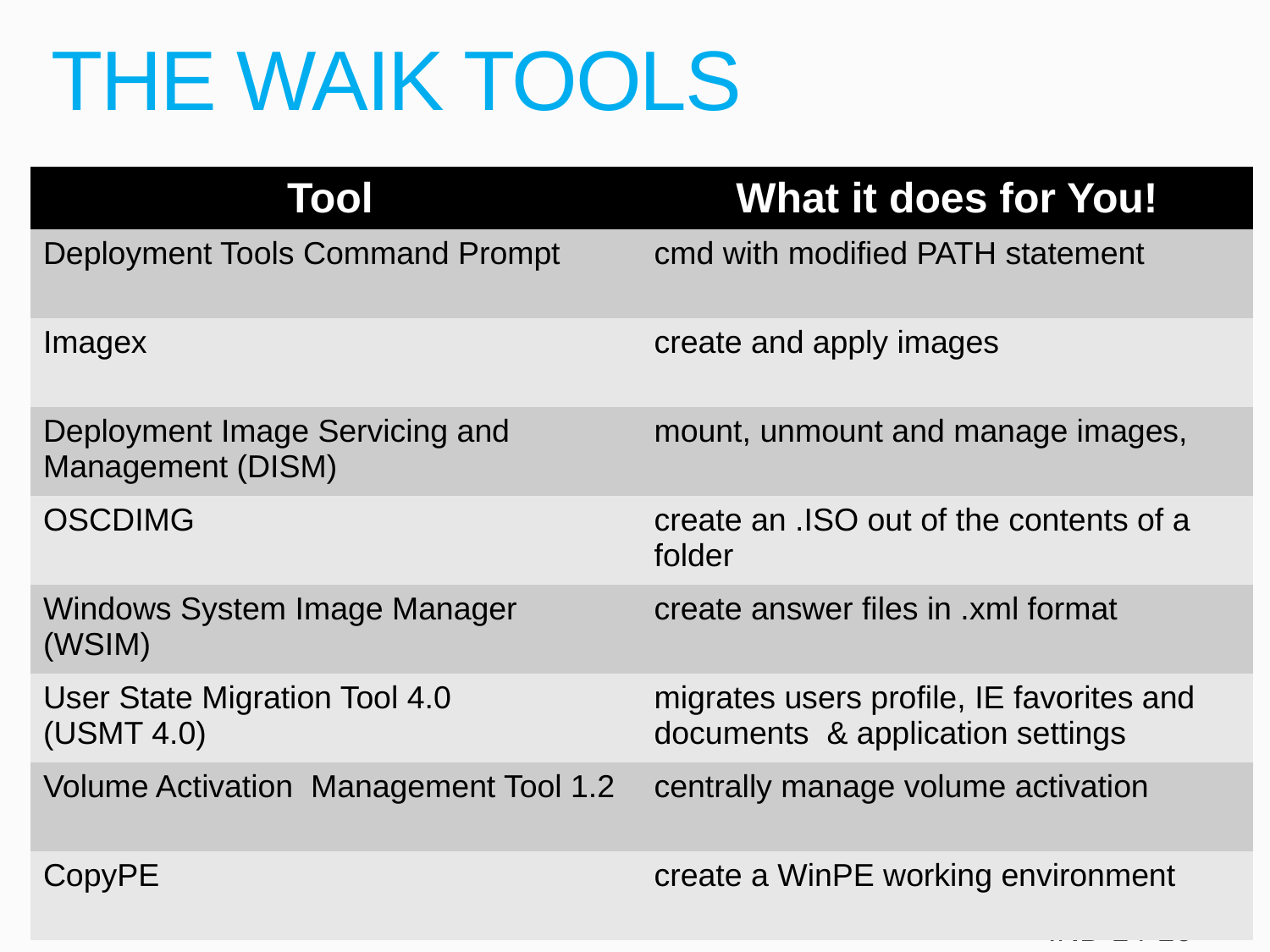

# THE WAIK TOOLS
| Tool | What it does for You! |
| --- | --- |
| Deployment Tools Command Prompt | cmd with modified PATH statement |
| Imagex | create and apply images |
| Deployment Image Servicing and Management (DISM) | mount, unmount and manage images, |
| OSCDIMG | create an .ISO out of the contents of a folder |
| Windows System Image Manager (WSIM) | create answer files in .xml format |
| User State Migration Tool 4.0 (USMT 4.0) | migrates users profile, IE favorites and documents & application settings |
| Volume Activation Management Tool 1.2 | centrally manage volume activation |
| CopyPE | create a WinPE working environment |